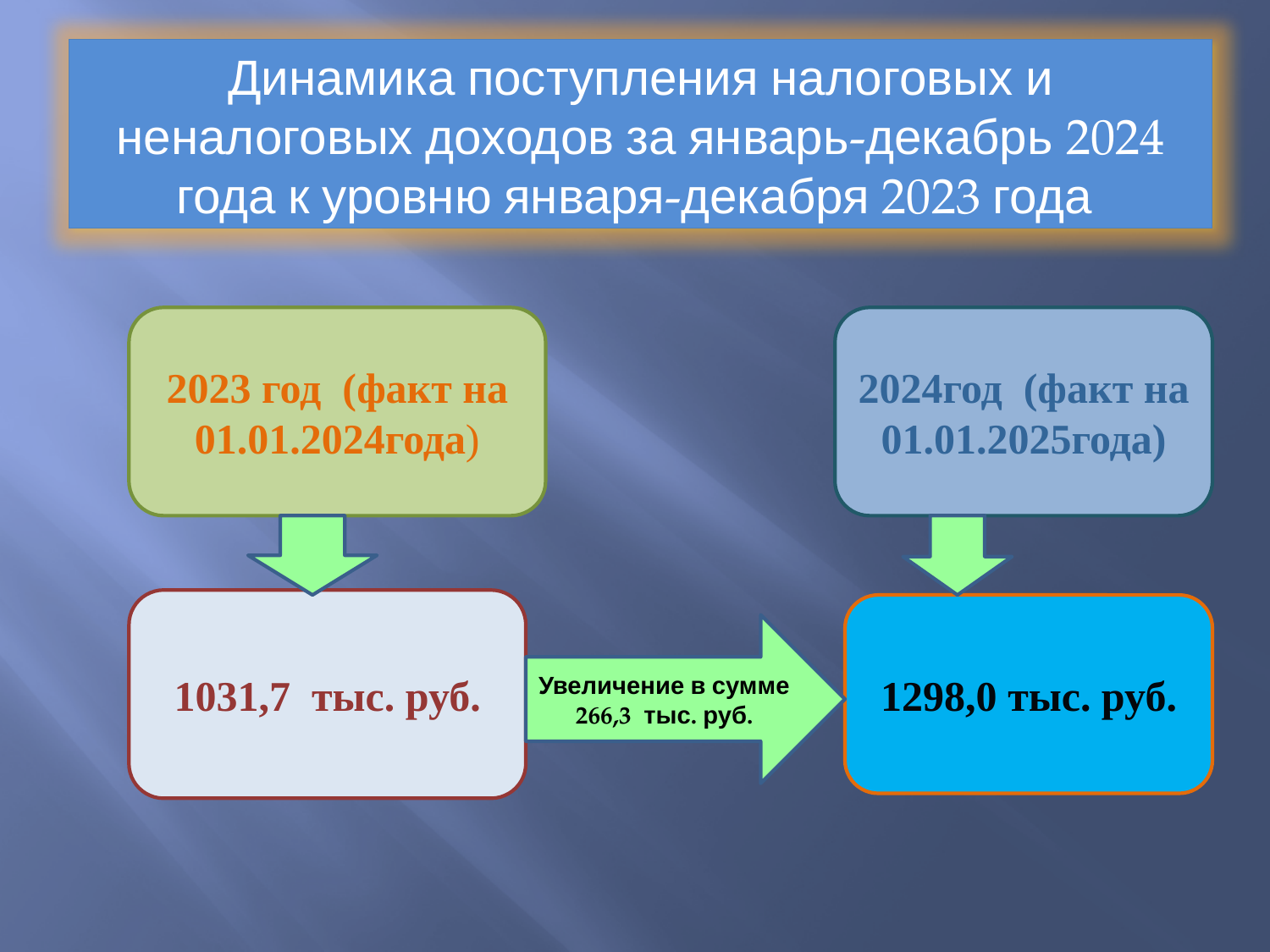

Динамика поступления налоговых и неналоговых доходов за январь-декабрь 2024 года к уровню января-декабря 2023 года
2023 год  (факт на 01.01.2024года)
2024год  (факт на 01.01.2025года)

1031,7  тыс. руб.
1298,0 тыс. руб.
Увеличение в сумме 266,3  тыс. руб.